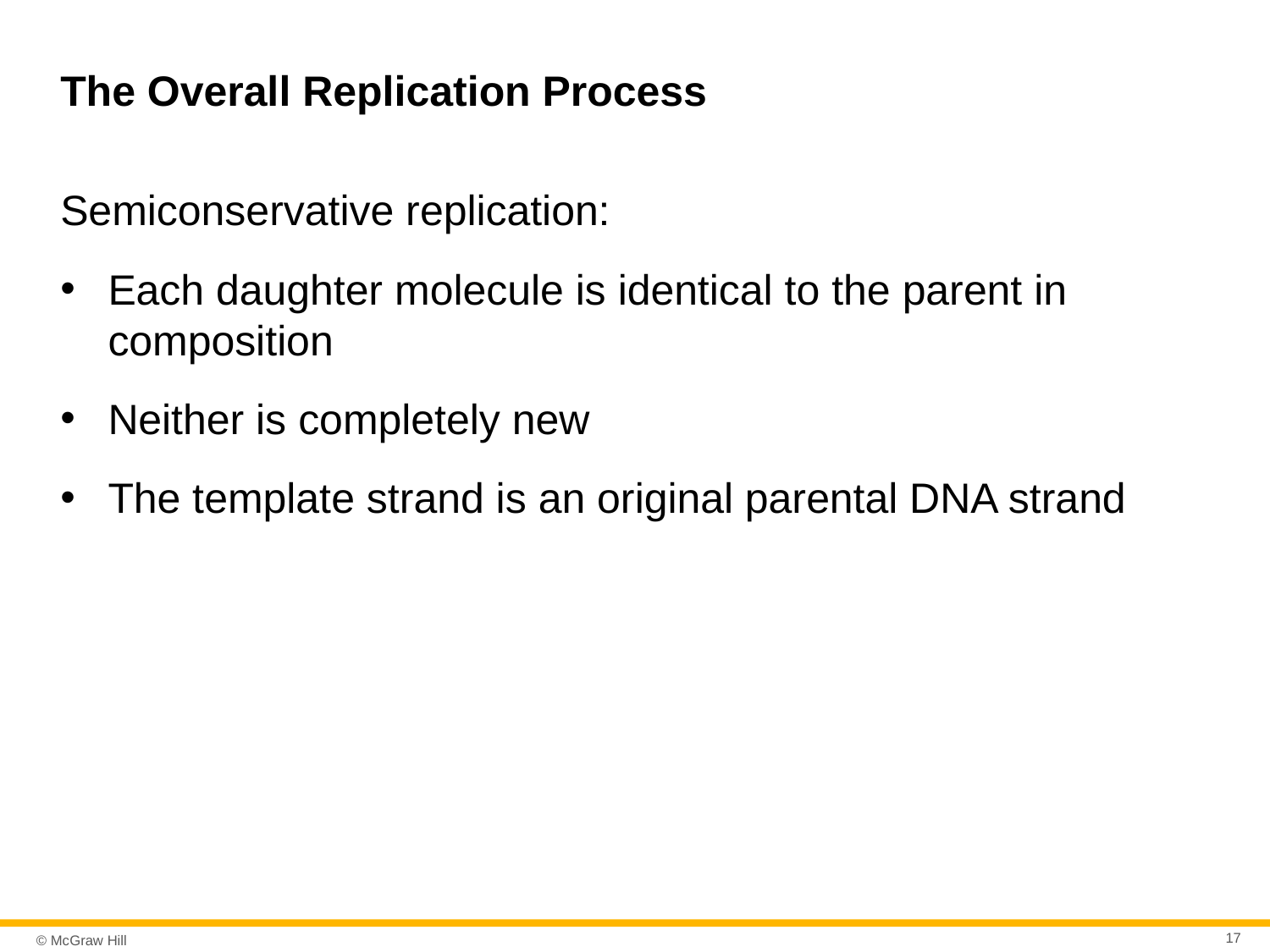

# The Overall Replication Process
Semiconservative replication:
Each daughter molecule is identical to the parent in composition
Neither is completely new
The template strand is an original parental DNA strand